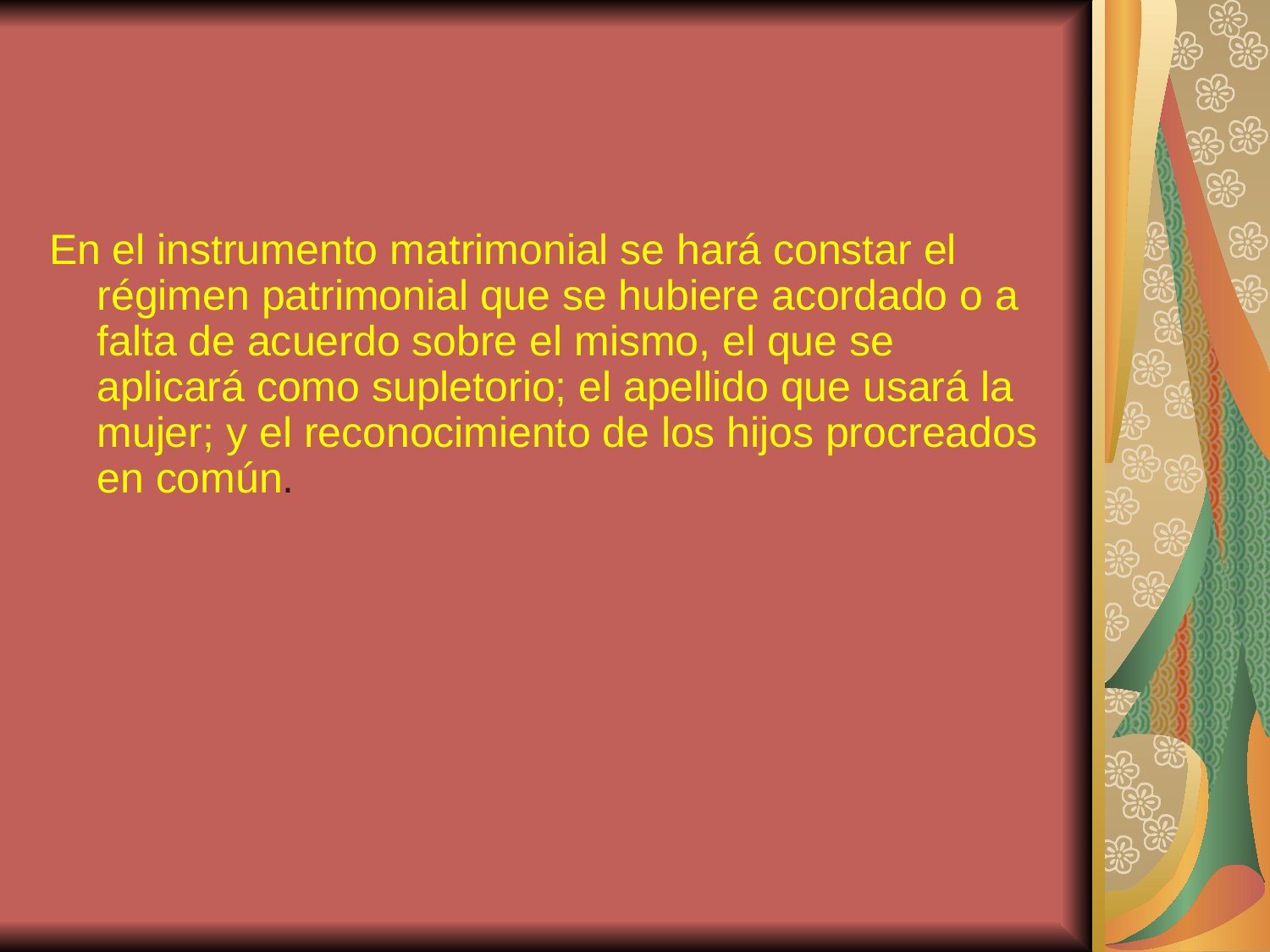

#
En el instrumento matrimonial se hará constar el régimen patrimonial que se hubiere acordado o a falta de acuerdo sobre el mismo, el que se aplicará como supletorio; el apellido que usará la mujer; y el reconocimiento de los hijos procreados en común.